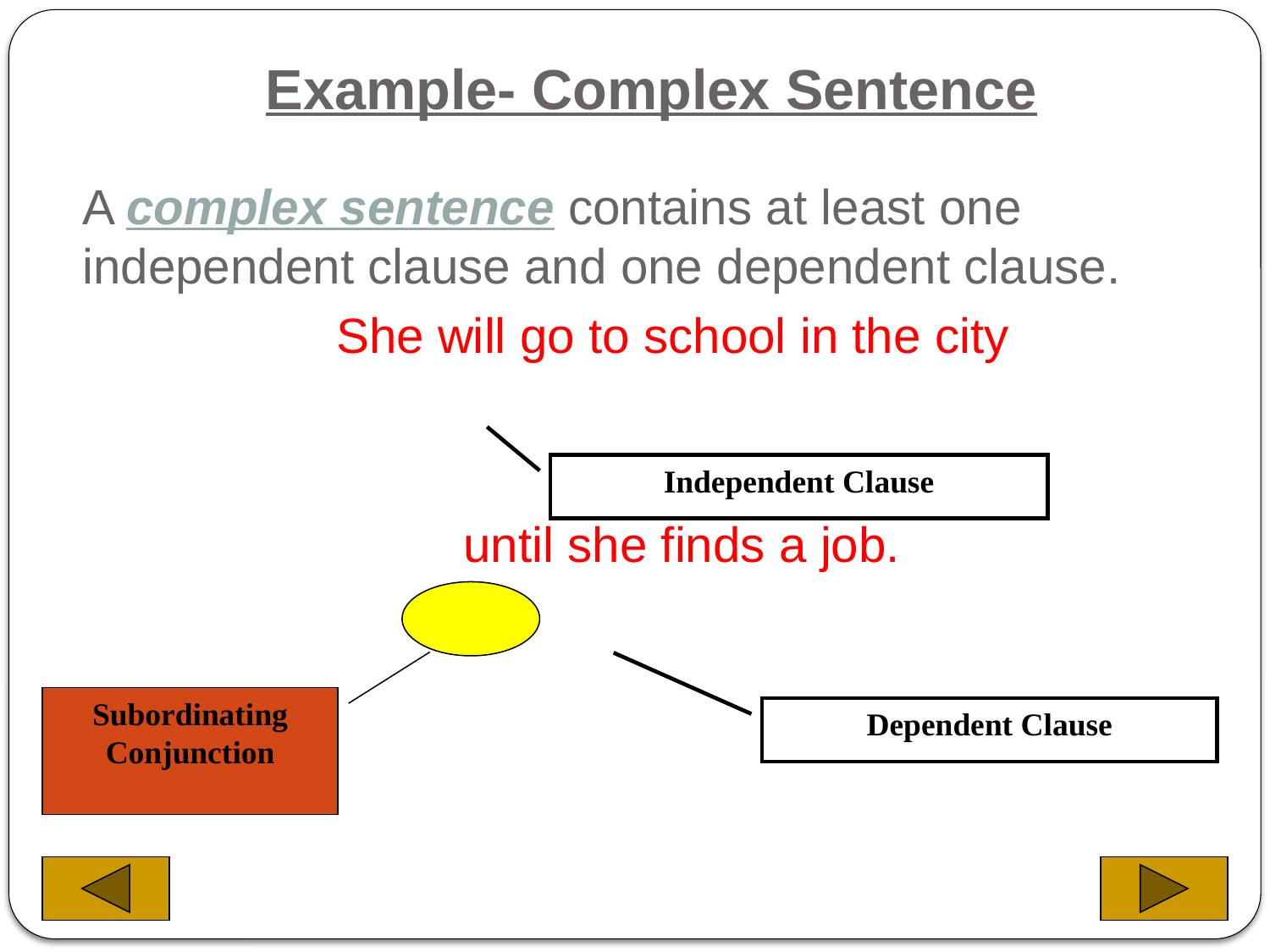

# Example- Complex Sentence
	A complex sentence contains at least one independent clause and one dependent clause.
			She will go to school in the city

				until she finds a job.
Independent Clause

Subordinating Conjunction
Dependent Clause